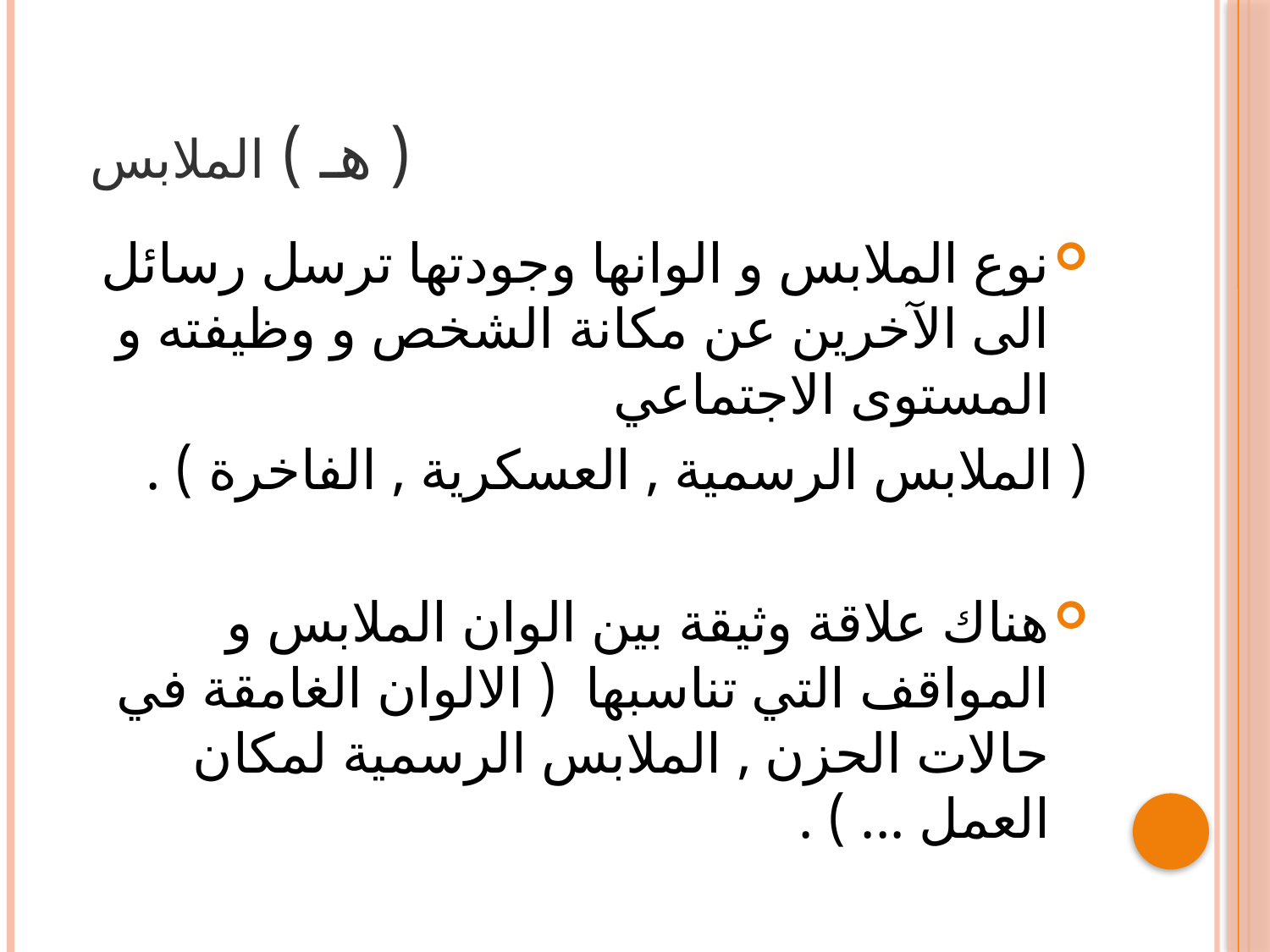

# ( هـ ) الملابس
نوع الملابس و الوانها وجودتها ترسل رسائل الى الآخرين عن مكانة الشخص و وظيفته و المستوى الاجتماعي
( الملابس الرسمية , العسكرية , الفاخرة ) .

هناك علاقة وثيقة بين الوان الملابس و المواقف التي تناسبها  ( الالوان الغامقة في حالات الحزن , الملابس الرسمية لمكان العمل ... ) .